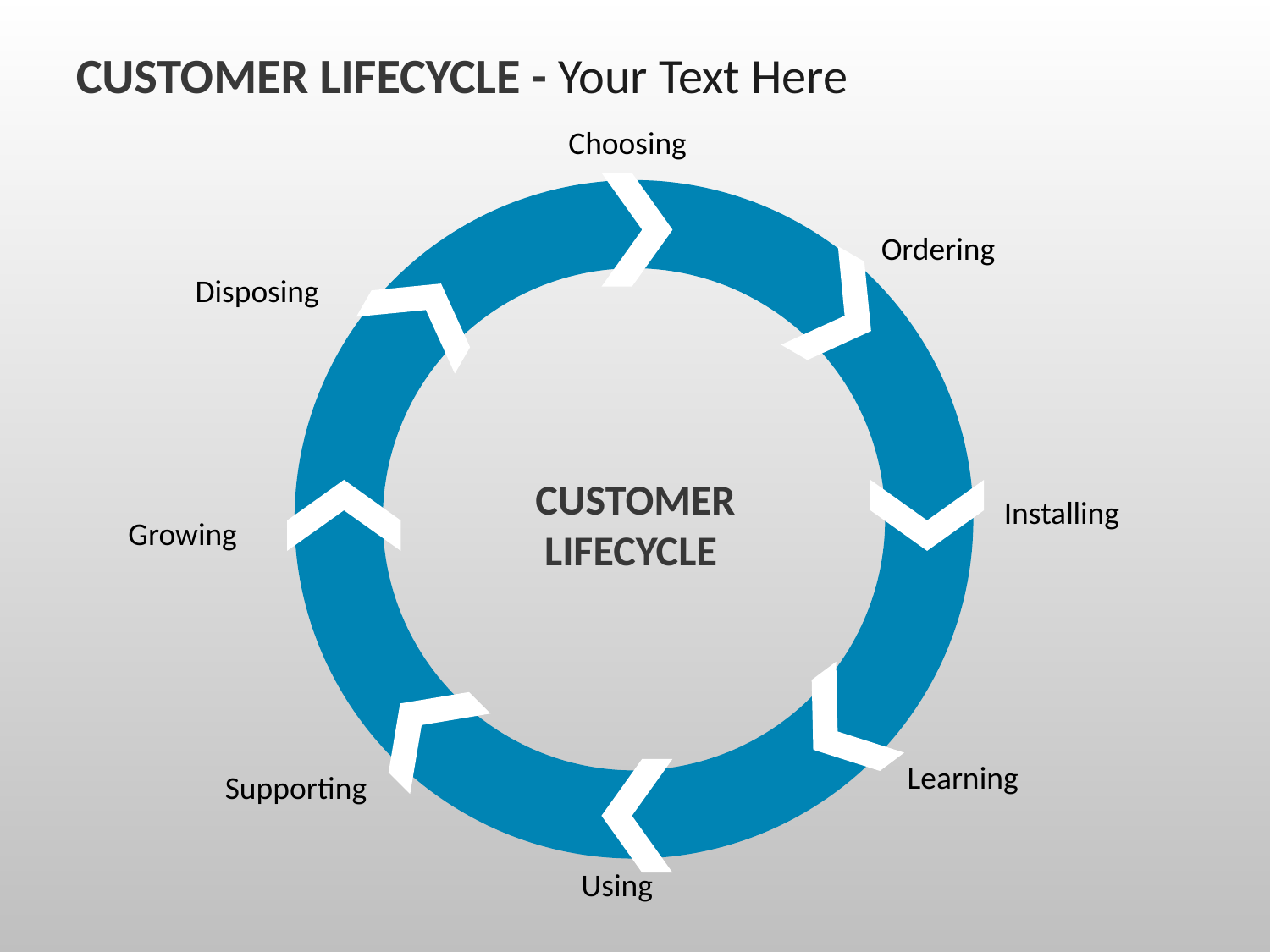

CUSTOMER LIFECYCLE - Your Text Here
Choosing

Ordering

Disposing

CUSTOMER LIFECYCLE
Installing
Growing

Learning

Supporting
Using